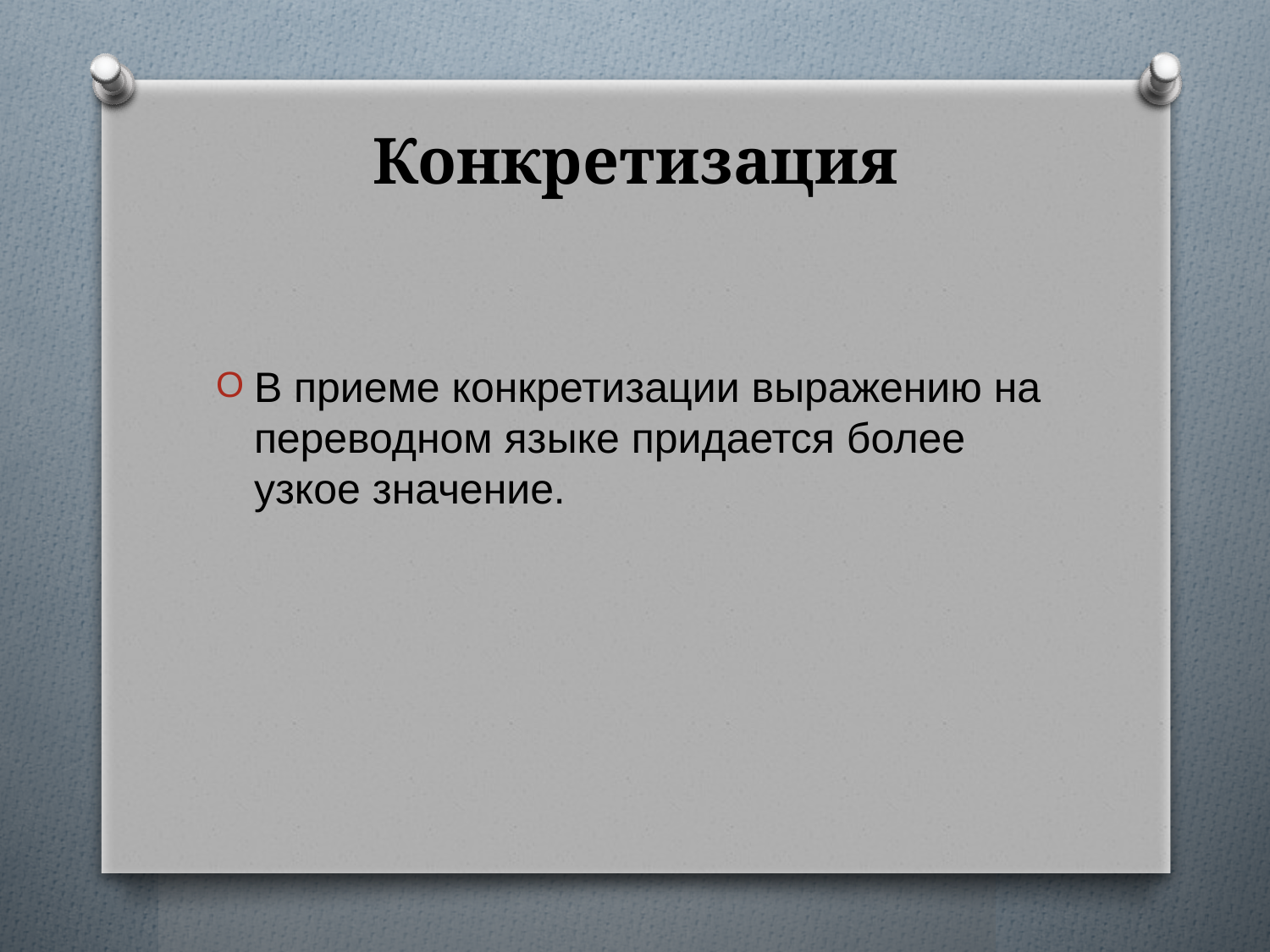

# Конкретизация

В приеме конкретизации выражению на переводном языке придается более узкое значение.